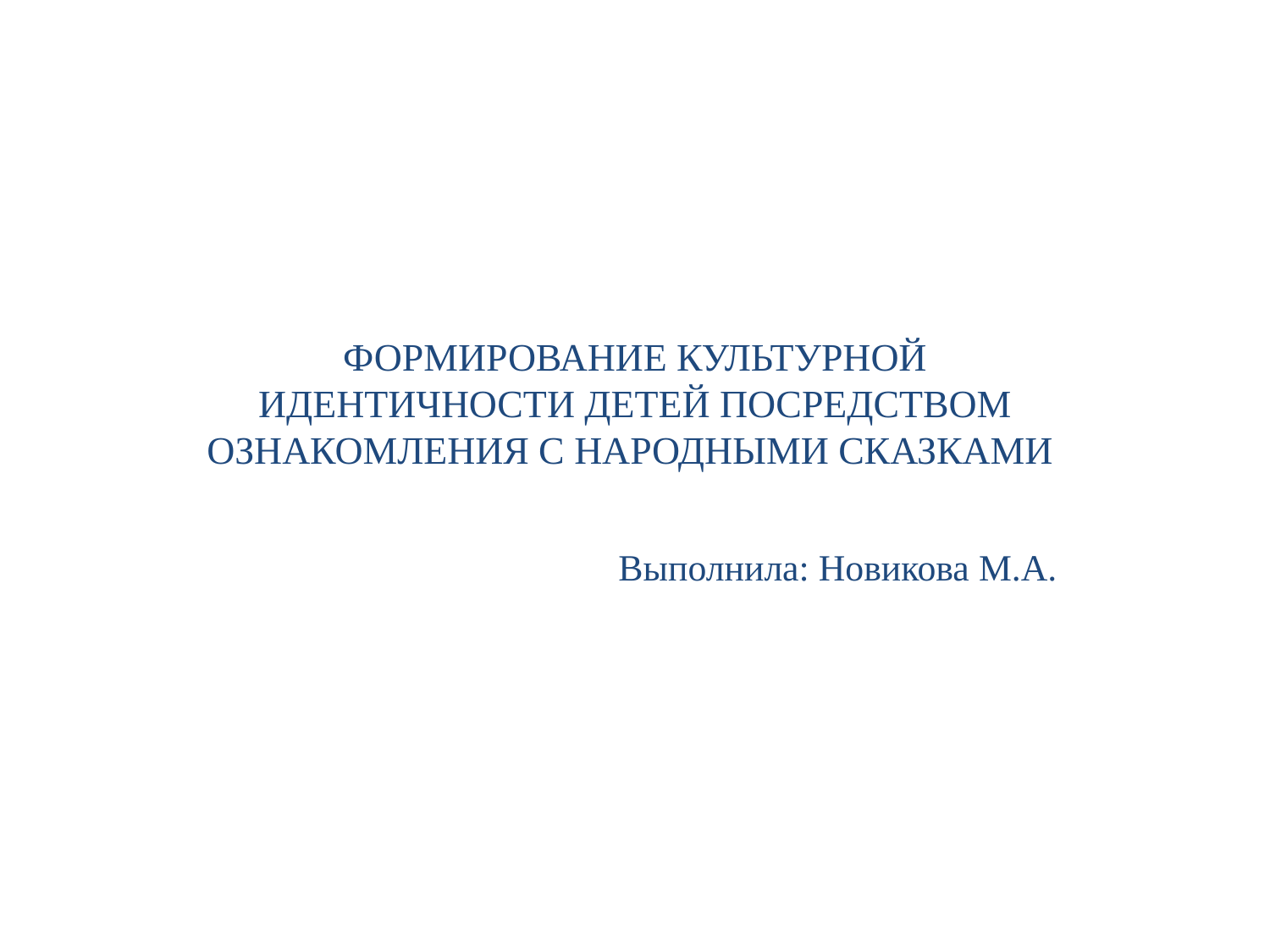

#
ФОРМИРОВАНИЕ КУЛЬТУРНОЙ ИДЕНТИЧНОСТИ ДЕТЕЙ ПОСРЕДСТВОМ ОЗНАКОМЛЕНИЯ С НАРОДНЫМИ СКАЗКАМИ

Выполнила: Новикова М.А.